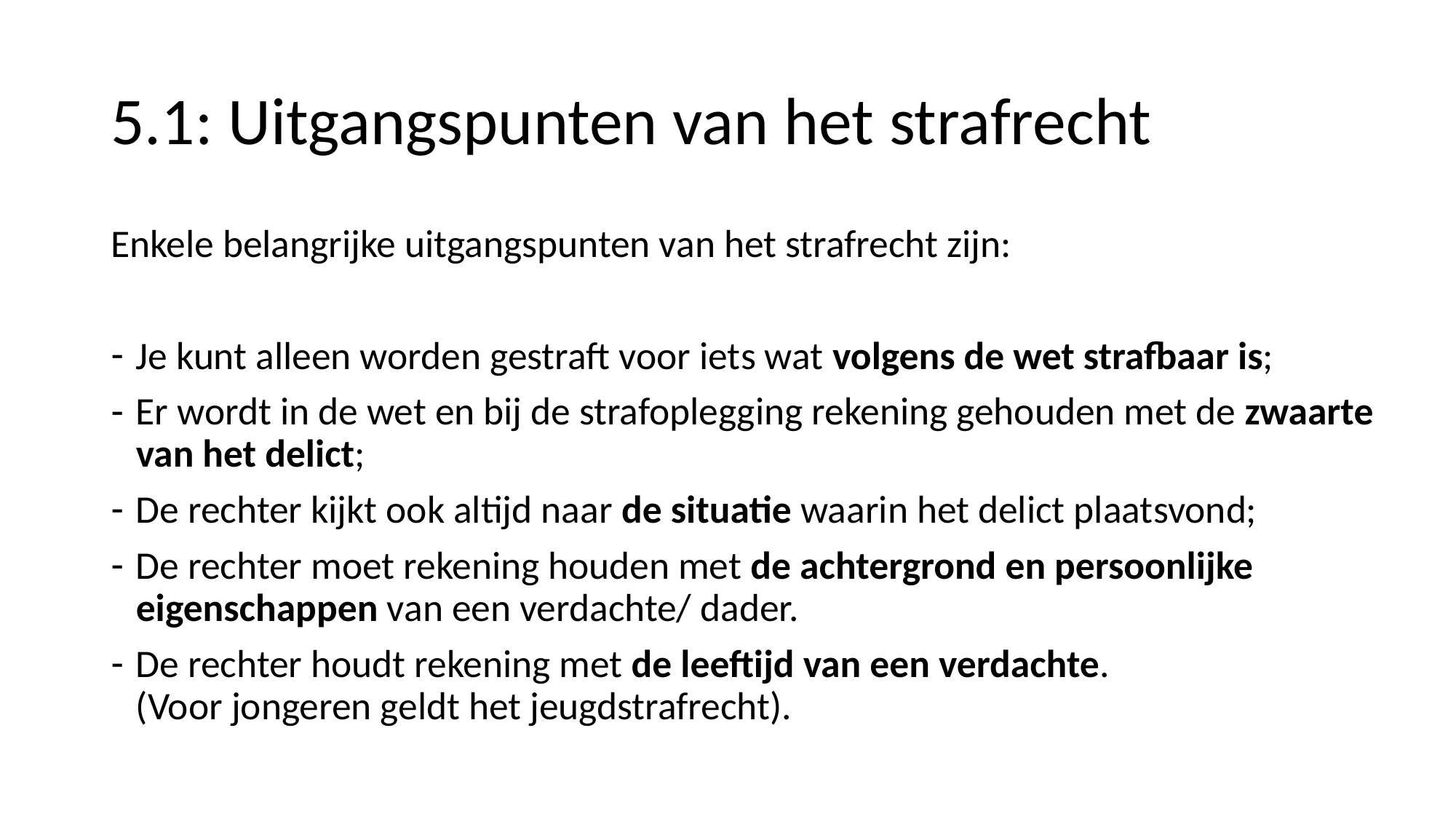

# 5.1: Uitgangspunten van het strafrecht
Enkele belangrijke uitgangspunten van het strafrecht zijn:

Je kunt alleen worden gestraft voor iets wat volgens de wet strafbaar is;
Er wordt in de wet en bij de strafoplegging rekening gehouden met de zwaarte van het delict;
De rechter kijkt ook altijd naar de situatie waarin het delict plaatsvond;
De rechter moet rekening houden met de achtergrond en persoonlijke eigenschappen van een verdachte/ dader.
De rechter houdt rekening met de leeftijd van een verdachte.
(Voor jongeren geldt het jeugdstrafrecht).